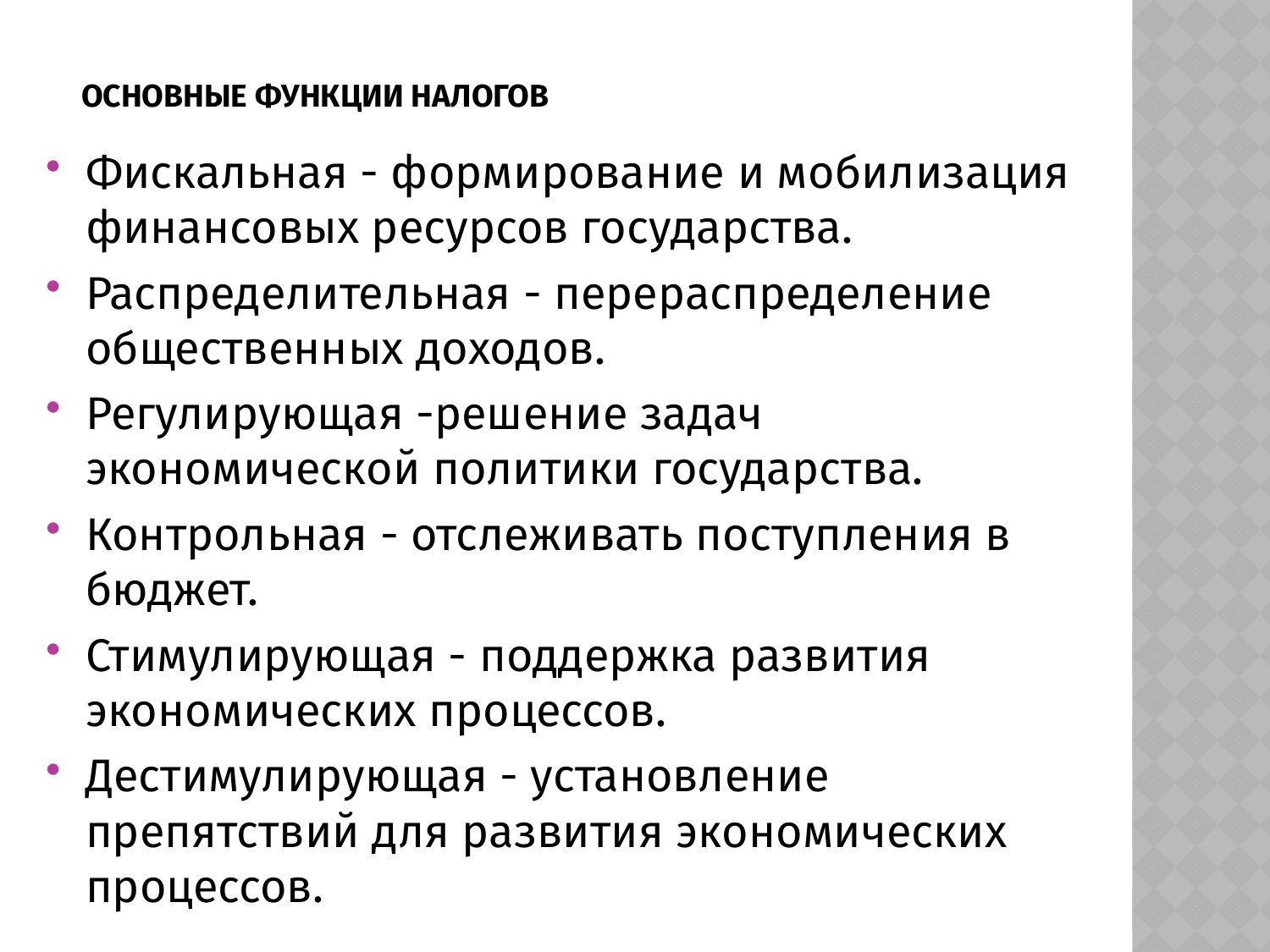

# ОСНОВНЫЕ ФУНКЦИИ НАЛОГОВ
Фискальная - формирование и мобилизация финансовых ресурсов государства.
Распределительная - перераспределение общественных доходов.
Регулирующая -решение задач экономической политики государства.
Контрольная - отслеживать поступления в бюджет.
Стимулирующая - поддержка развития экономических процессов.
Дестимулирующая - установление препятствий для развития экономических процессов.